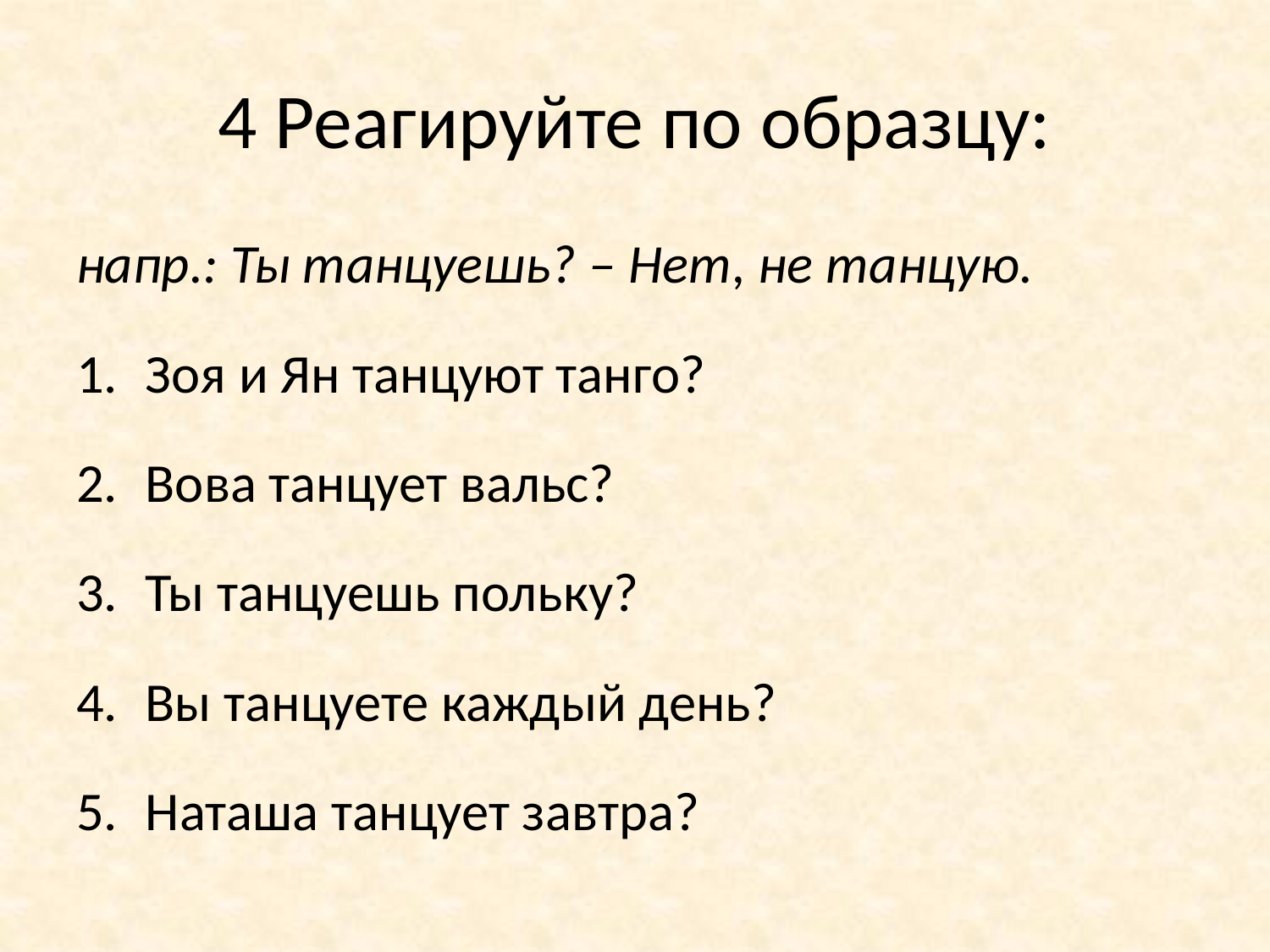

# 4 Реагируйте по образцу:
напр.: Ты танцуешь? – Нет, не танцую.
Зоя и Ян танцуют танго?
Вова танцует вальс?
Ты танцуешь польку?
Вы танцуете каждый день?
Наташа танцует завтра?